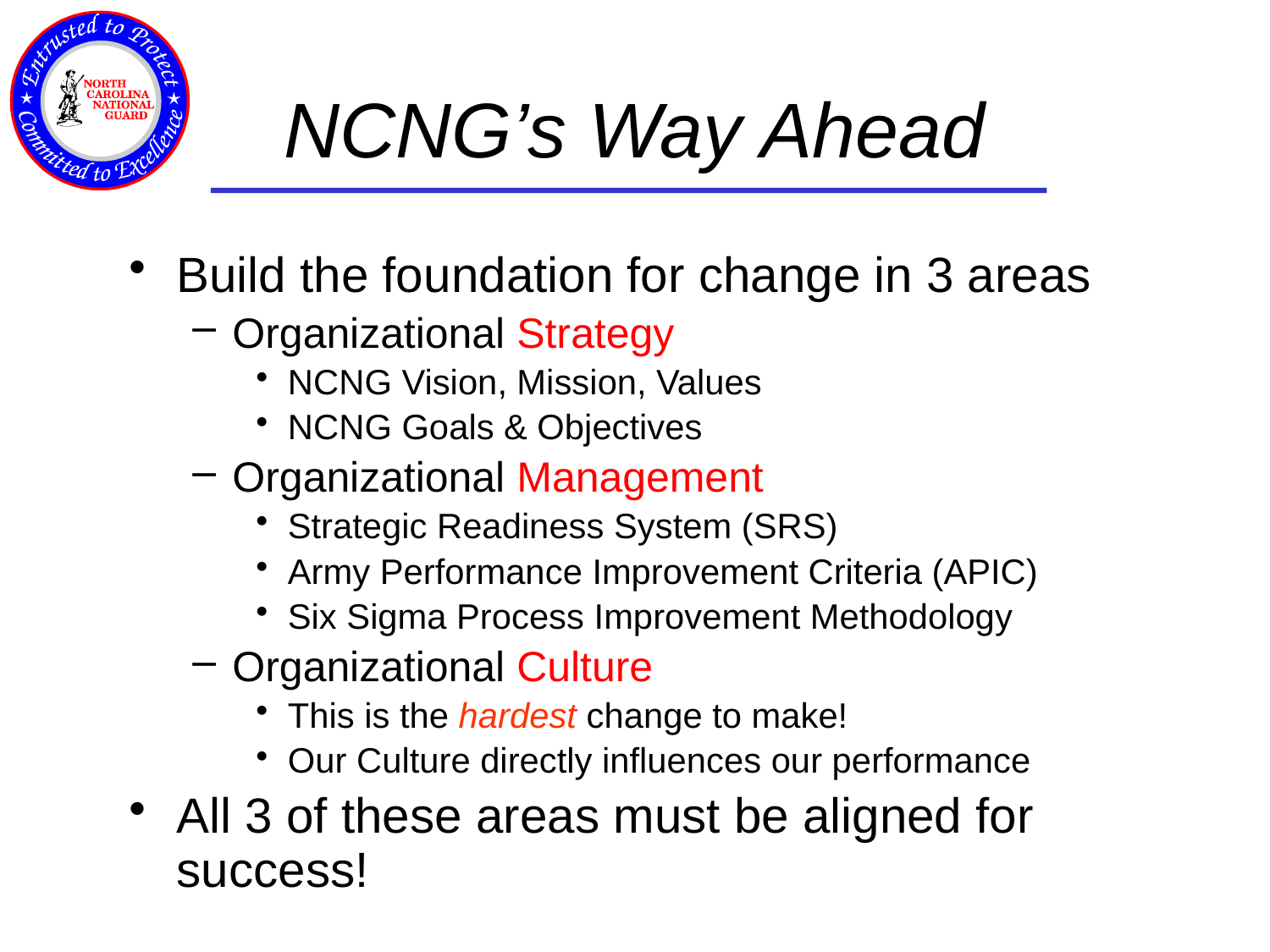

# NCNG’s Way Ahead
Build the foundation for change in 3 areas
Organizational Strategy
NCNG Vision, Mission, Values
NCNG Goals & Objectives
Organizational Management
Strategic Readiness System (SRS)
Army Performance Improvement Criteria (APIC)
Six Sigma Process Improvement Methodology
Organizational Culture
This is the hardest change to make!
Our Culture directly influences our performance
All 3 of these areas must be aligned for success!